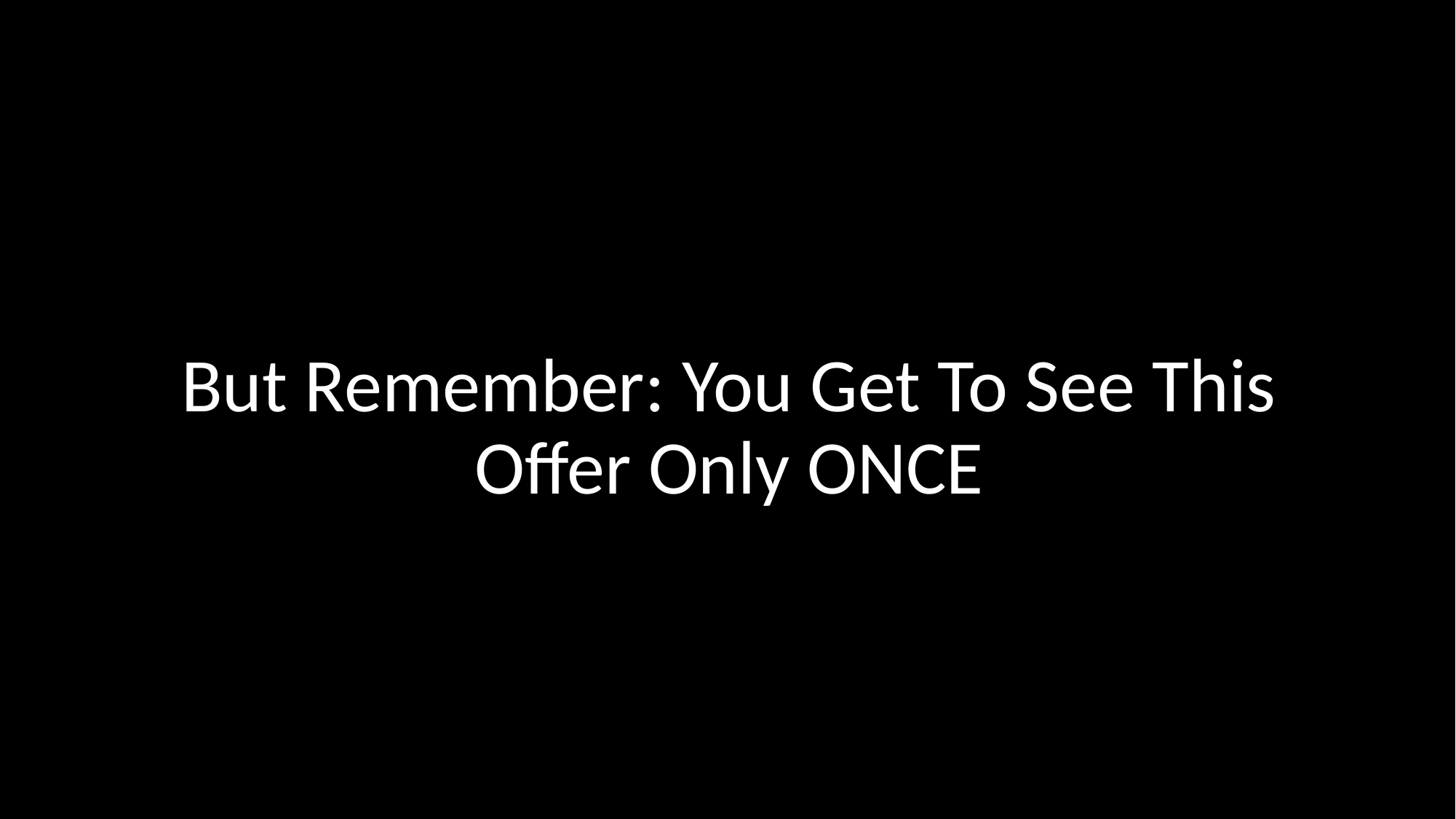

But Remember: You Get To See This Offer Only ONCE